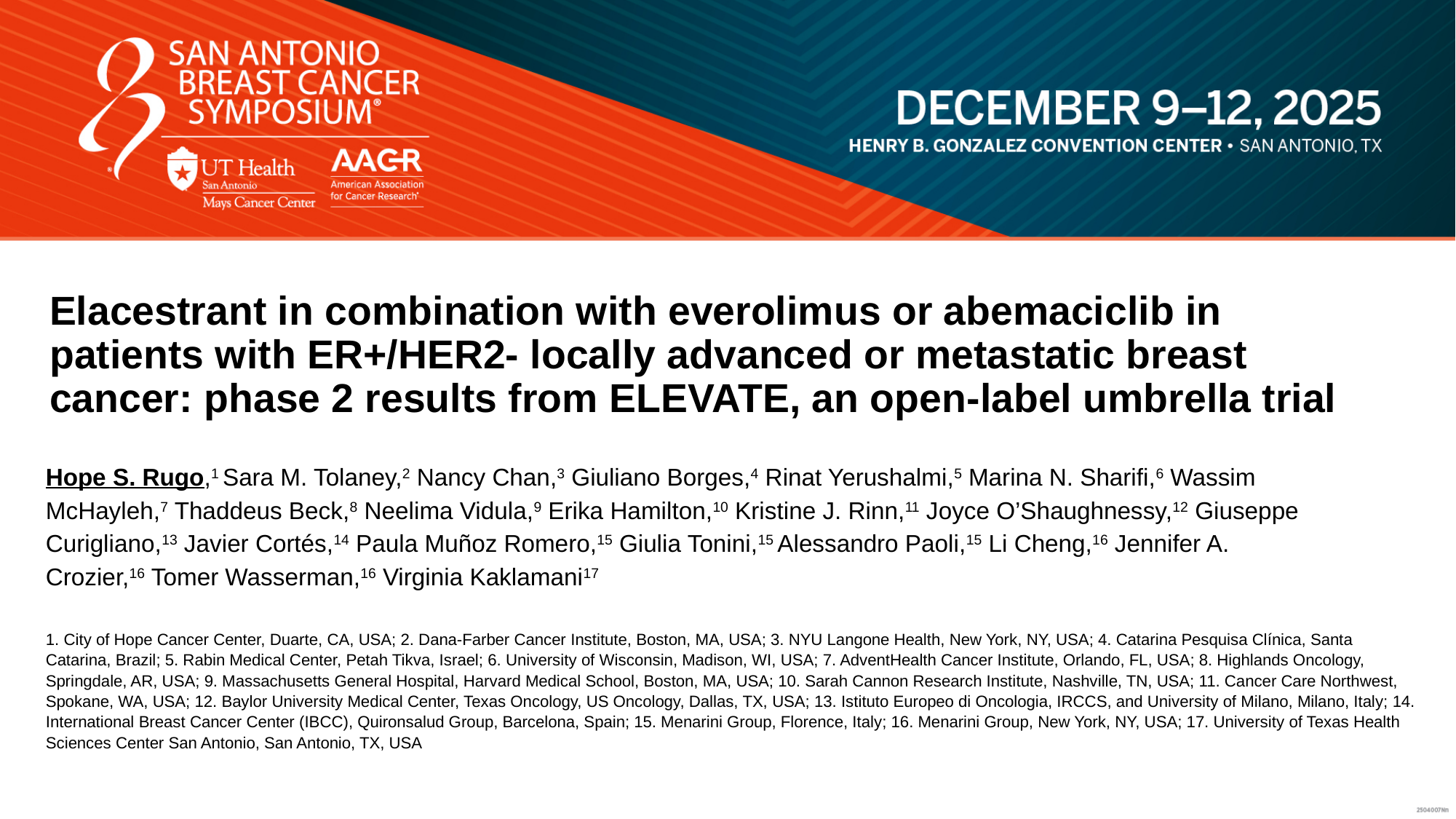

Elacestrant in combination with everolimus or abemaciclib in patients with ER+/HER2- locally advanced or metastatic breast cancer: phase 2 results from ELEVATE, an open-label umbrella trial
Hope S. Rugo,1 Sara M. Tolaney,2 Nancy Chan,3 Giuliano Borges,4 Rinat Yerushalmi,5 Marina N. Sharifi,6 Wassim McHayleh,7 Thaddeus Beck,8 Neelima Vidula,9 Erika Hamilton,10 Kristine J. Rinn,11 Joyce O’Shaughnessy,12 Giuseppe Curigliano,13 Javier Cortés,14 Paula Muñoz Romero,15 Giulia Tonini,15 Alessandro Paoli,15 Li Cheng,16 Jennifer A. Crozier,16 Tomer Wasserman,16 Virginia Kaklamani17
1. City of Hope Cancer Center, Duarte, CA, USA; 2. Dana-Farber Cancer Institute, Boston, MA, USA; 3. NYU Langone Health, New York, NY, USA; 4. Catarina Pesquisa Clínica, Santa Catarina, Brazil; 5. Rabin Medical Center, Petah Tikva, Israel; 6. University of Wisconsin, Madison, WI, USA; 7. AdventHealth Cancer Institute, Orlando, FL, USA; 8. Highlands Oncology, Springdale, AR, USA; 9. Massachusetts General Hospital, Harvard Medical School, Boston, MA, USA; 10. Sarah Cannon Research Institute, Nashville, TN, USA; 11. Cancer Care Northwest, Spokane, WA, USA; 12. Baylor University Medical Center, Texas Oncology, US Oncology, Dallas, TX, USA; 13. Istituto Europeo di Oncologia, IRCCS, and University of Milano, Milano, Italy; 14. International Breast Cancer Center (IBCC), Quironsalud Group, Barcelona, Spain; 15. Menarini Group, Florence, Italy; 16. Menarini Group, New York, NY, USA; 17. University of Texas Health Sciences Center San Antonio, San Antonio, TX, USA
This presentation is the intellectual property of the author/presenter. Contact them at XXXXXXX for permission to reprint and/or distribute.